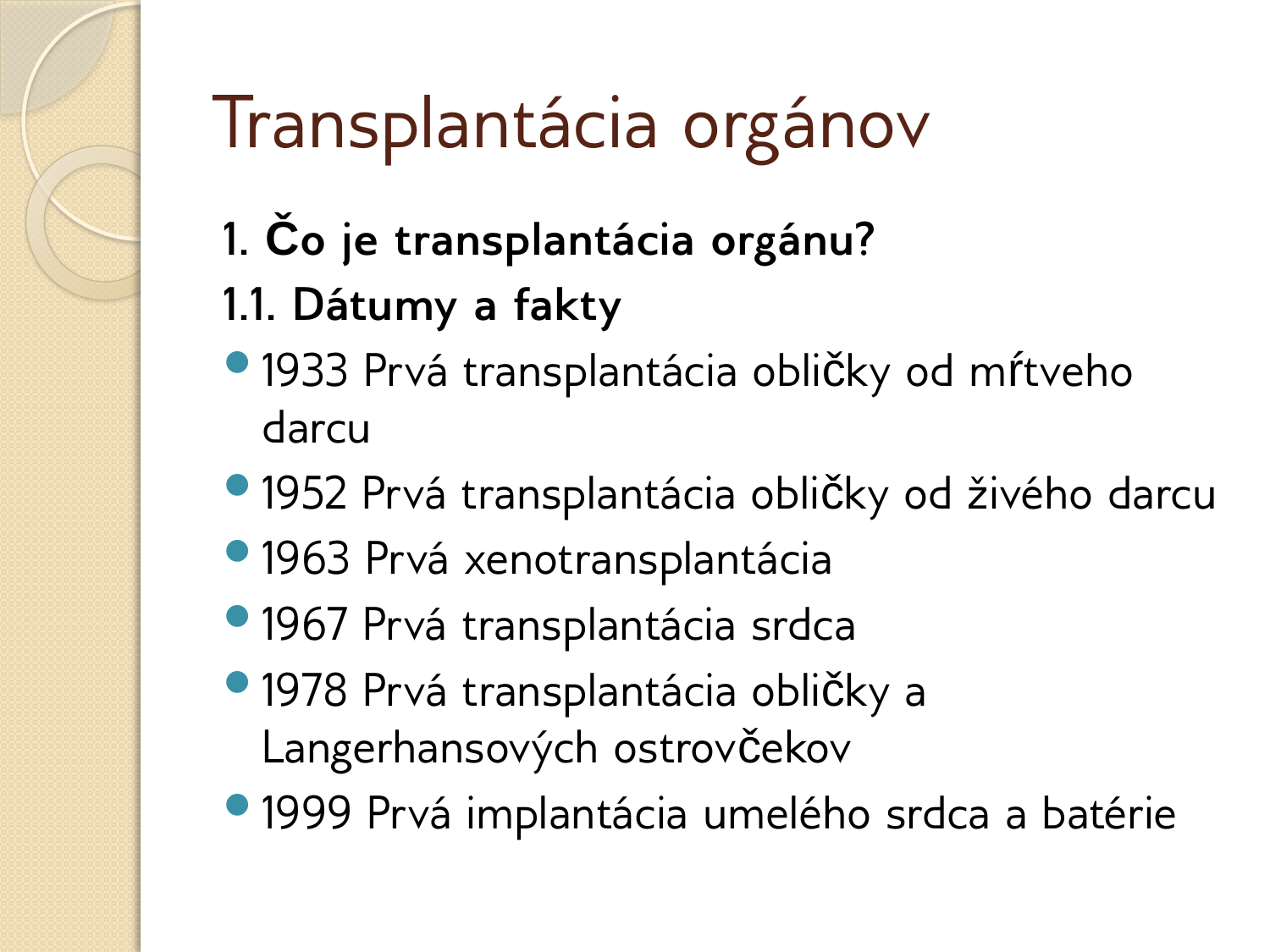

# Transplantácia orgánov
1. Čo je transplantácia orgánu?
1.1. Dátumy a fakty
1933 Prvá transplantácia obličky od mŕtveho darcu
1952 Prvá transplantácia obličky od živého darcu
1963 Prvá xenotransplantácia
1967 Prvá transplantácia srdca
1978 Prvá transplantácia obličky a Langerhansových ostrovčekov
1999 Prvá implantácia umelého srdca a batérie